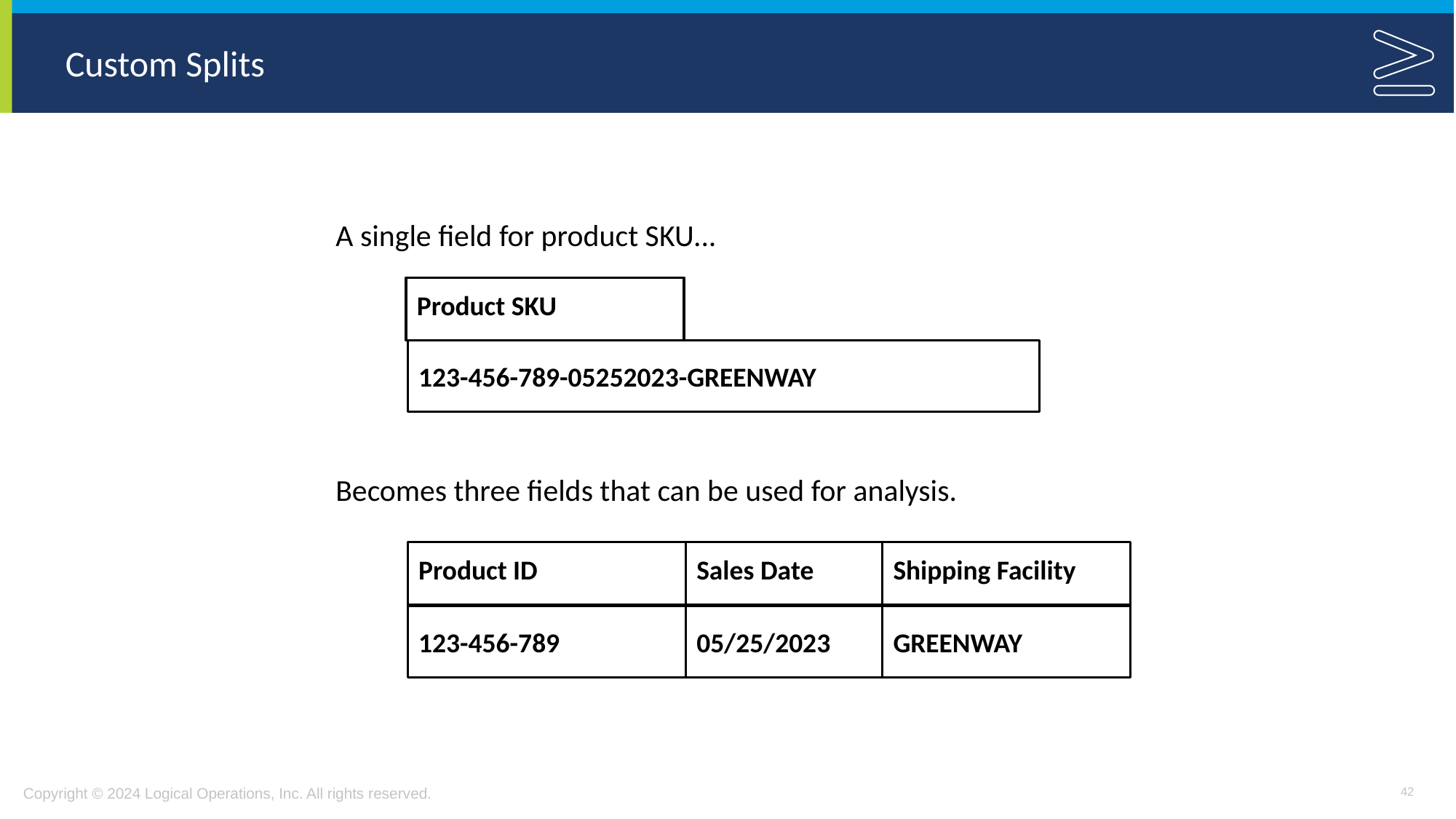

# Custom Splits
A single field for product SKU...
Product SKU
123-456-789-05252023-GREENWAY
Becomes three fields that can be used for analysis.
Product ID
Sales Date
Shipping Facility
123-456-789
05/25/2023
GREENWAY
42